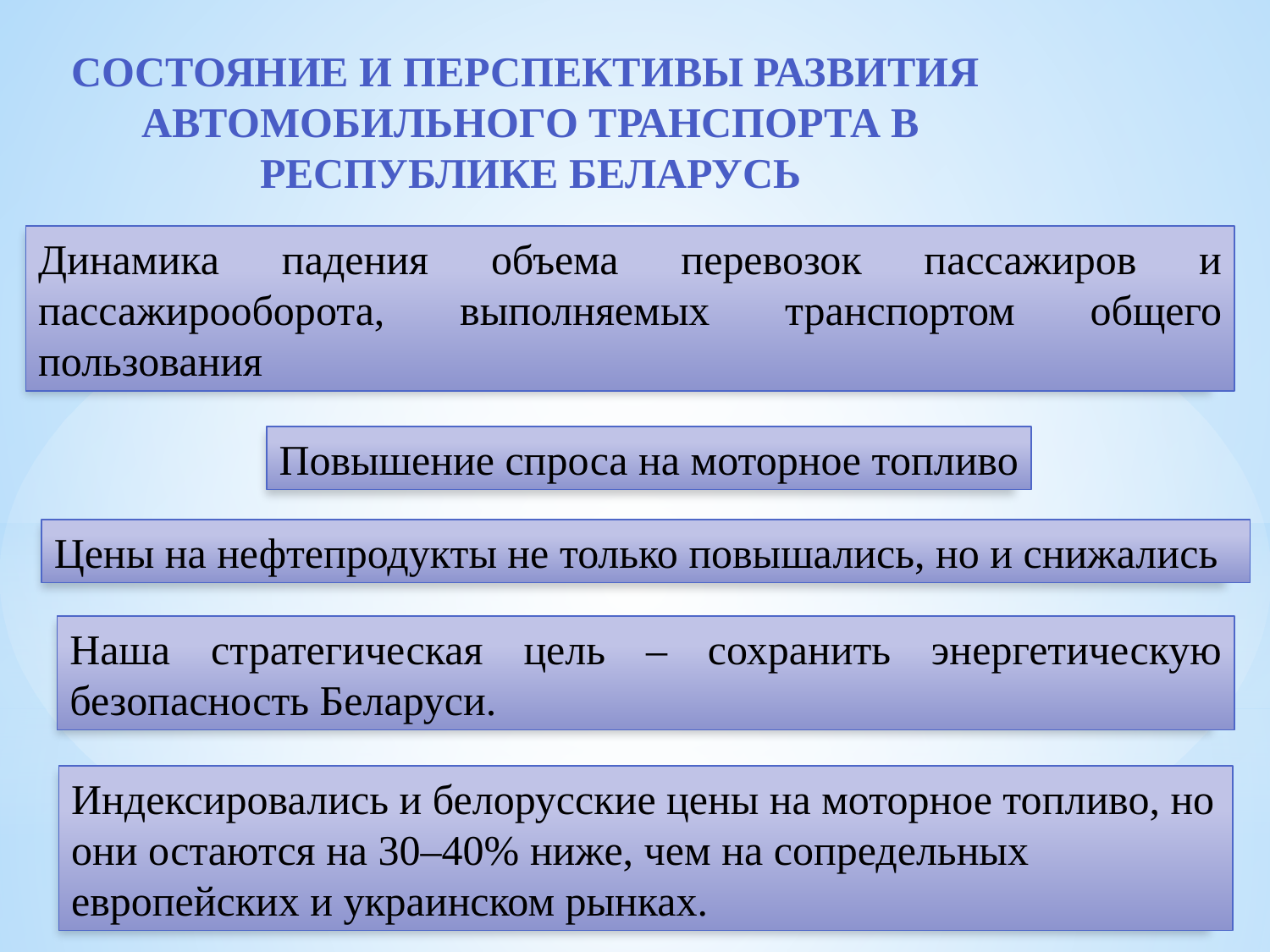

Состояние и перспективы развития
автомобильного транспорта в Республике Беларусь
Динамика падения объема перевозок пассажиров и пассажирооборота, выполняемых транспортом общего пользования
Повышение спроса на моторное топливо
Цены на нефтепродукты не только повышались, но и снижались
Наша стратегическая цель – сохранить энергетическую безопасность Беларуси.
Индексировались и белорусские цены на моторное топливо, но они остаются на 30–40% ниже, чем на сопредельных европейских и украинском рынках.